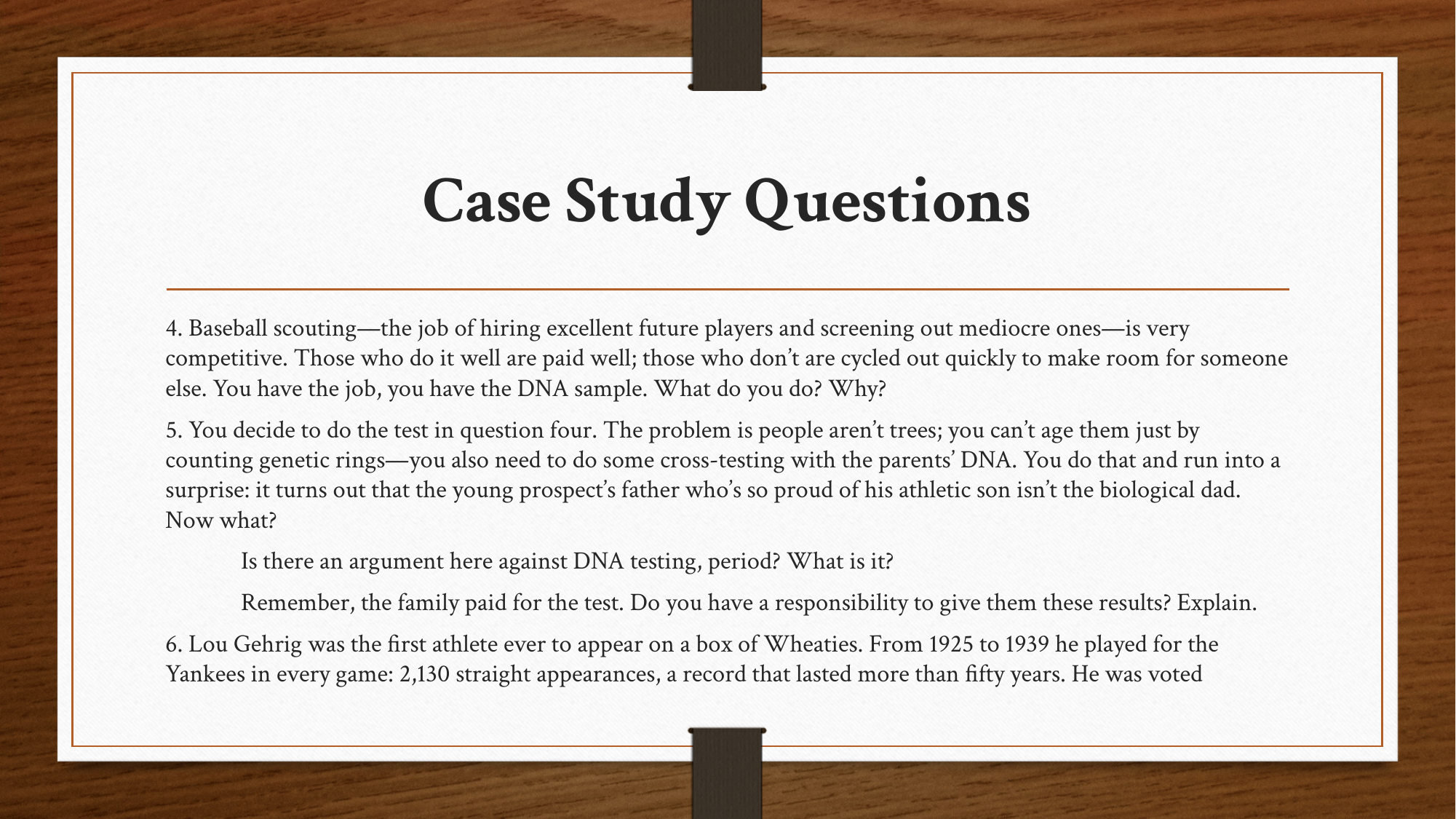

# Case Study Questions
4. Baseball scouting—the job of hiring excellent future players and screening out mediocre ones—is very competitive. Those who do it well are paid well; those who don’t are cycled out quickly to make room for someone else. You have the job, you have the DNA sample. What do you do? Why?
5. You decide to do the test in question four. The problem is people aren’t trees; you can’t age them just by counting genetic rings—you also need to do some cross-testing with the parents’ DNA. You do that and run into a surprise: it turns out that the young prospect’s father who’s so proud of his athletic son isn’t the biological dad. Now what?
	Is there an argument here against DNA testing, period? What is it?
	Remember, the family paid for the test. Do you have a responsibility to give them these results? Explain.
6. Lou Gehrig was the first athlete ever to appear on a box of Wheaties. From 1925 to 1939 he played for the Yankees in every game: 2,130 straight appearances, a record that lasted more than fifty years. He was voted